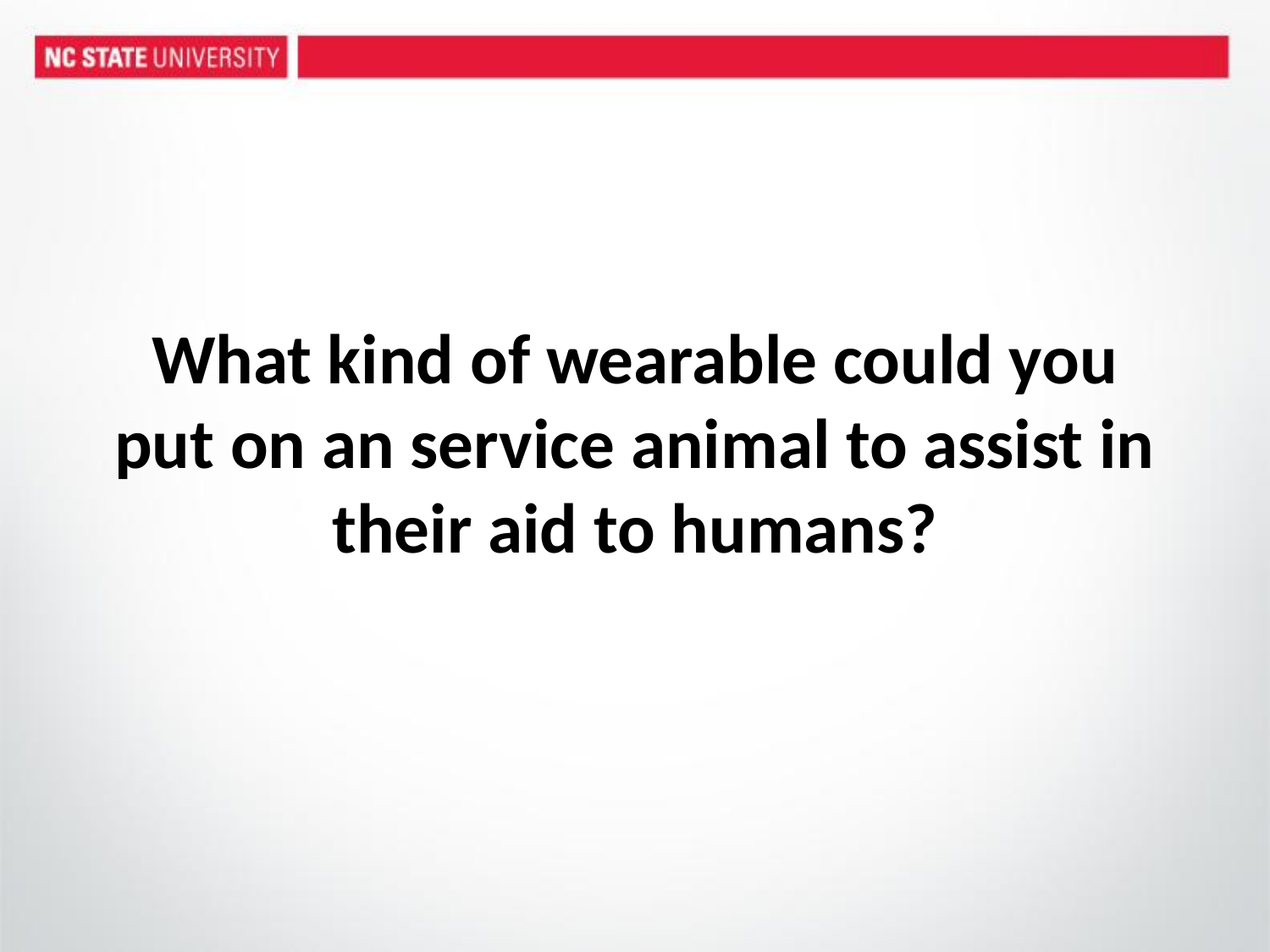

What kind of wearable could you put on an service animal to assist in their aid to humans?